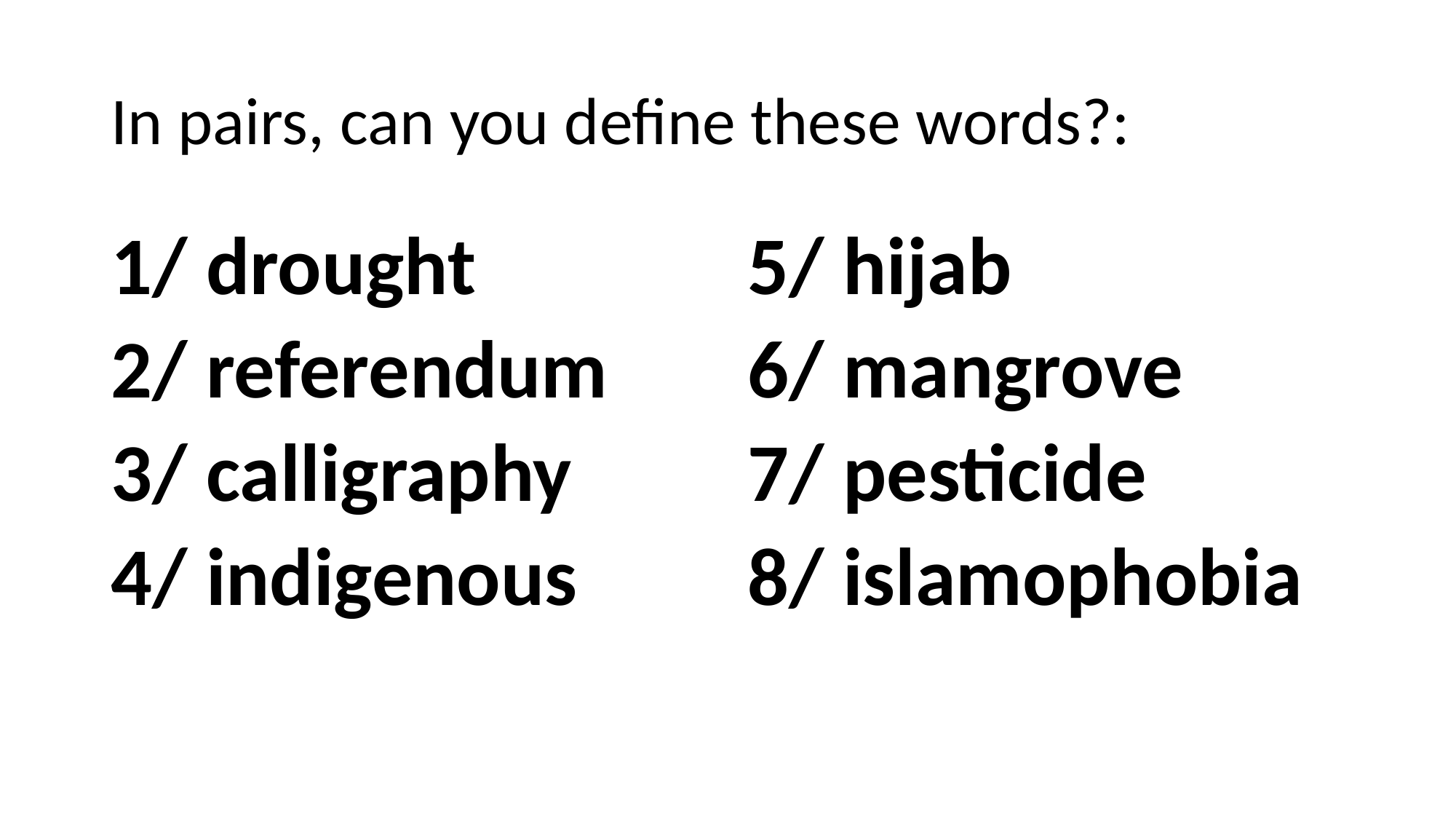

# In pairs, can you define these words?:
1/ drought
2/ referendum
3/ calligraphy
4/ indigenous

5/ hijab
6/ mangrove
7/ pesticide
8/ islamophobia